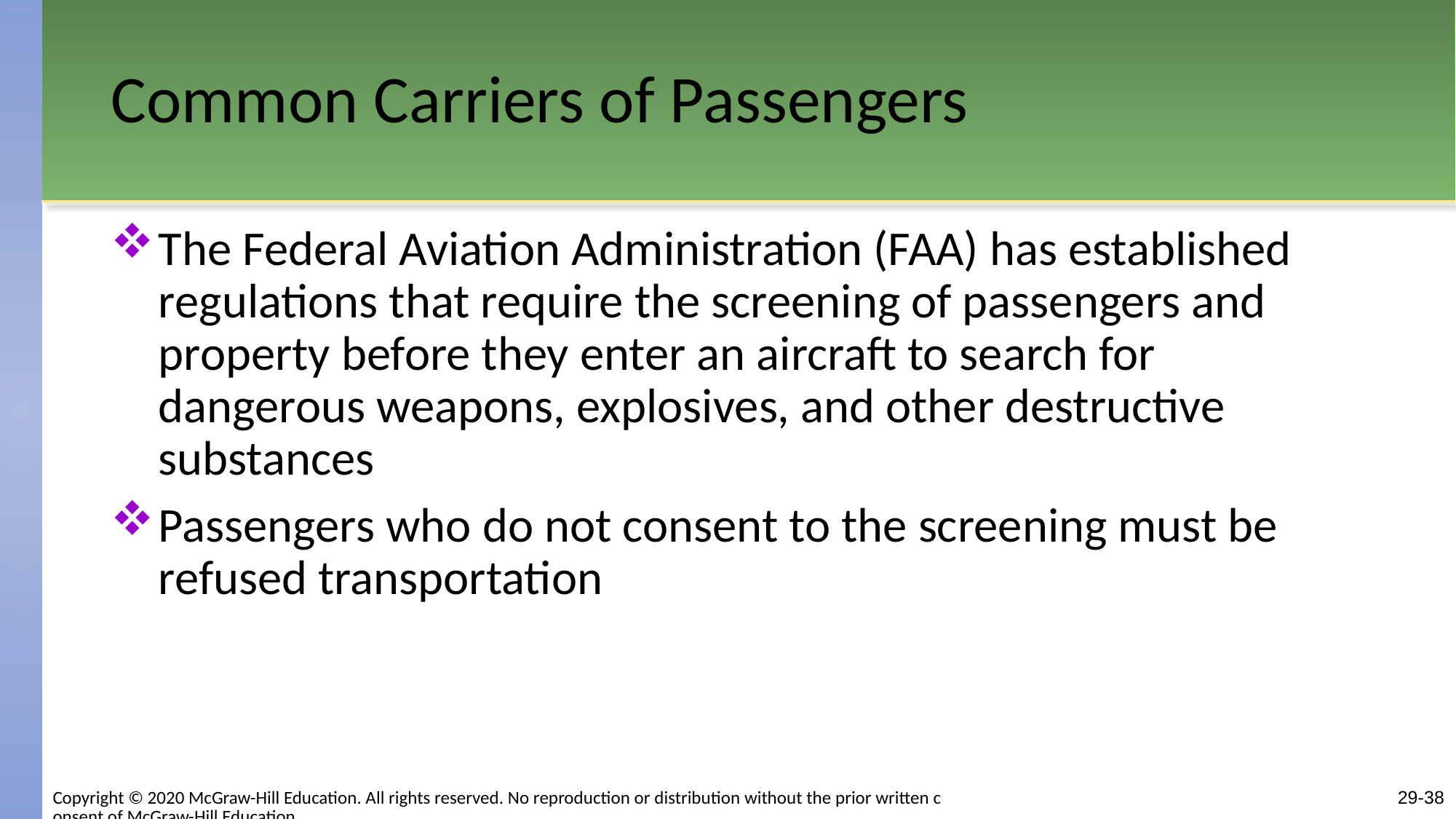

# Common Carriers of Passengers
The Federal Aviation Administration (FAA) has established regulations that require the screening of passengers and property before they enter an aircraft to search for dangerous weapons, explosives, and other destructive substances
Passengers who do not consent to the screening must be refused transportation

Copyright © 2020 McGraw-Hill Education. All rights reserved. No reproduction or distribution without the prior written consent of McGraw-Hill Education.
29-38